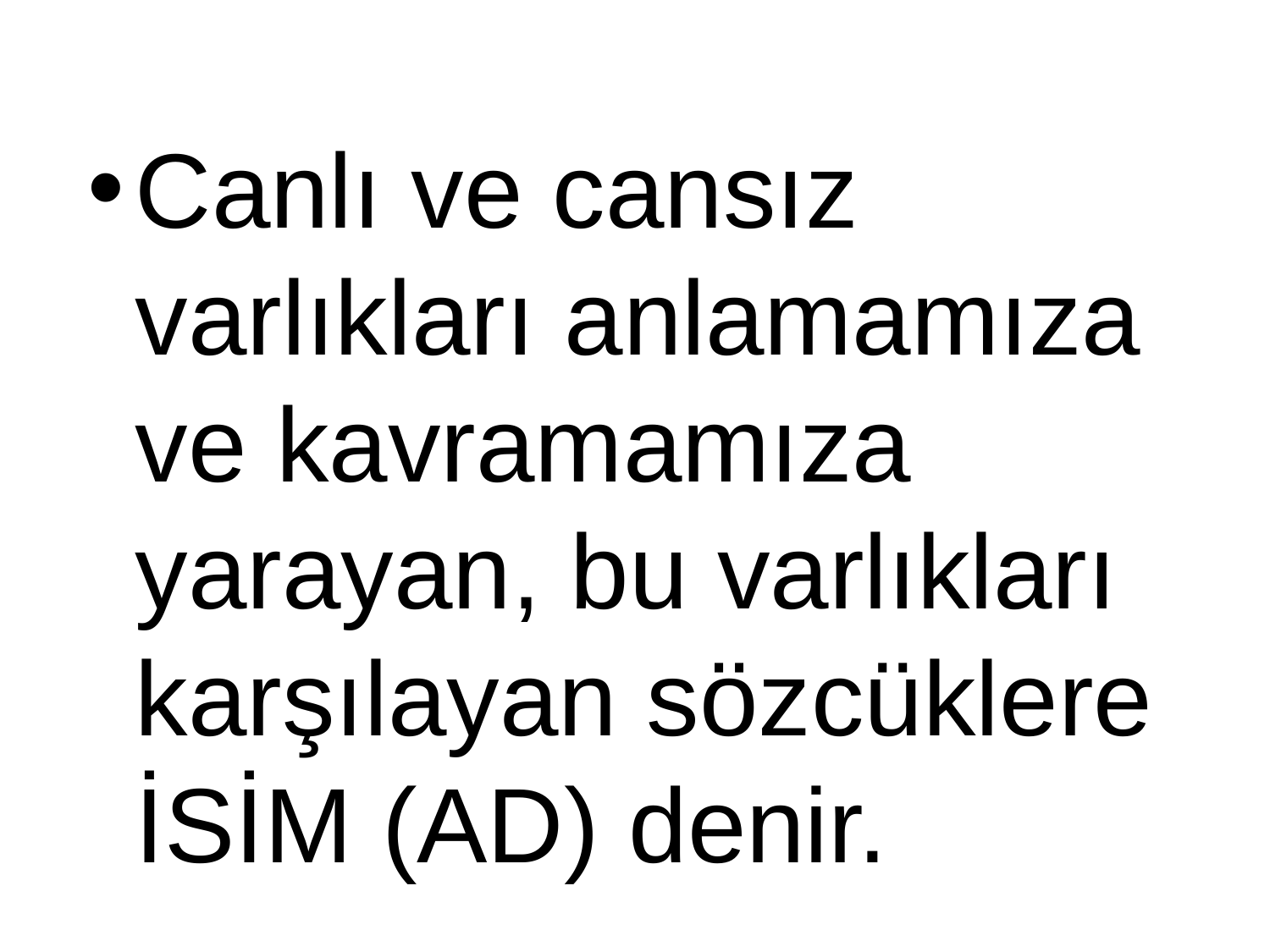

Canlı ve cansız varlıkları anlamamıza ve kavramamıza yarayan, bu varlıkları karşılayan sözcüklere İSİM (AD) denir.